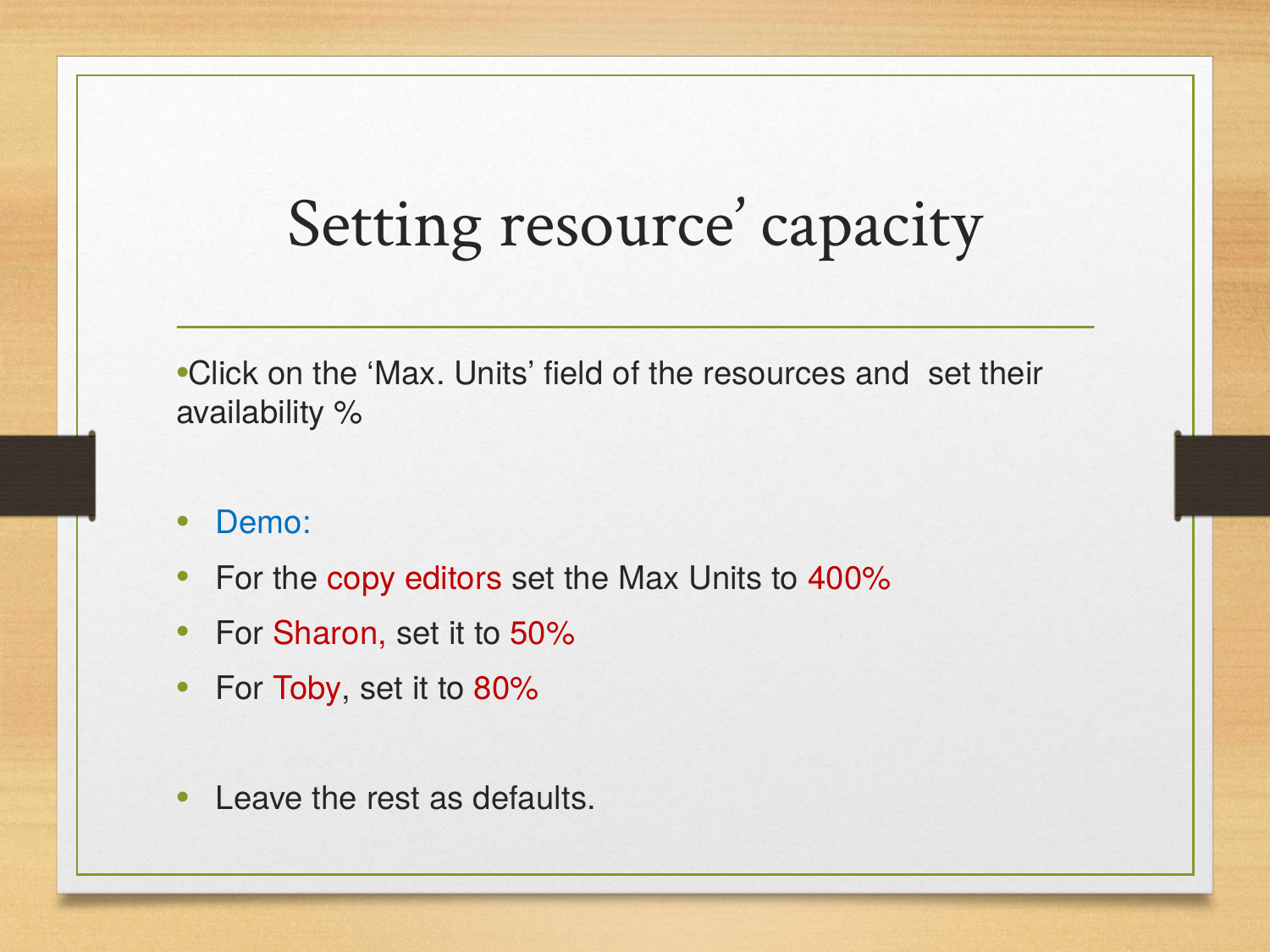

# Setting resource’ capacity
Click on the ‘Max. Units’ field of the resources and  set their availability %

Demo:
For the copy editors set the Max Units to 400%
For Sharon, set it to 50%
For Toby, set it to 80%

Leave the rest as defaults.